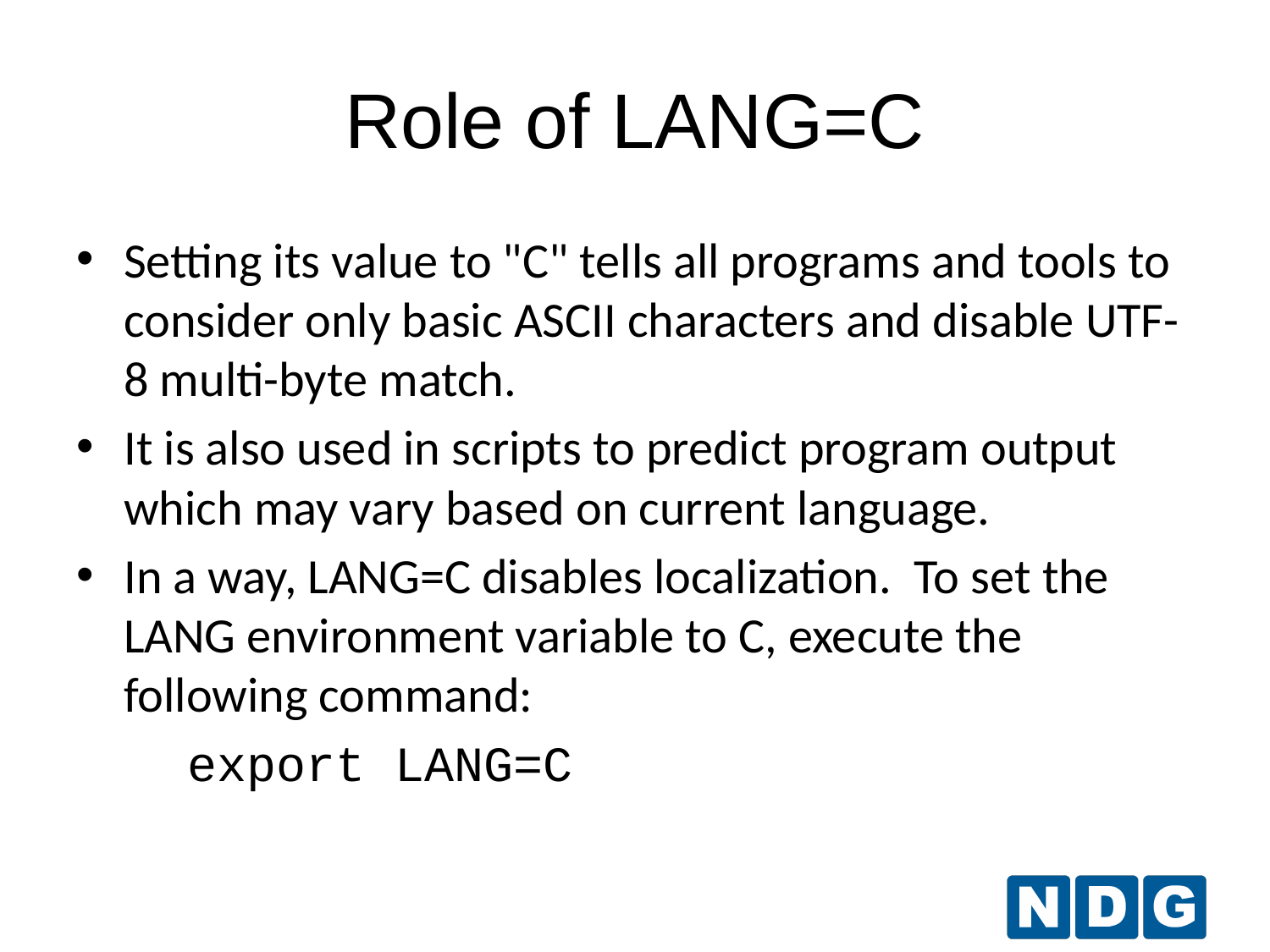

Role of LANG=C
Setting its value to "C" tells all programs and tools to consider only basic ASCII characters and disable UTF-8 multi-byte match.
It is also used in scripts to predict program output which may vary based on current language.
In a way, LANG=C disables localization.  To set the LANG environment variable to C, execute the following command:
export LANG=C